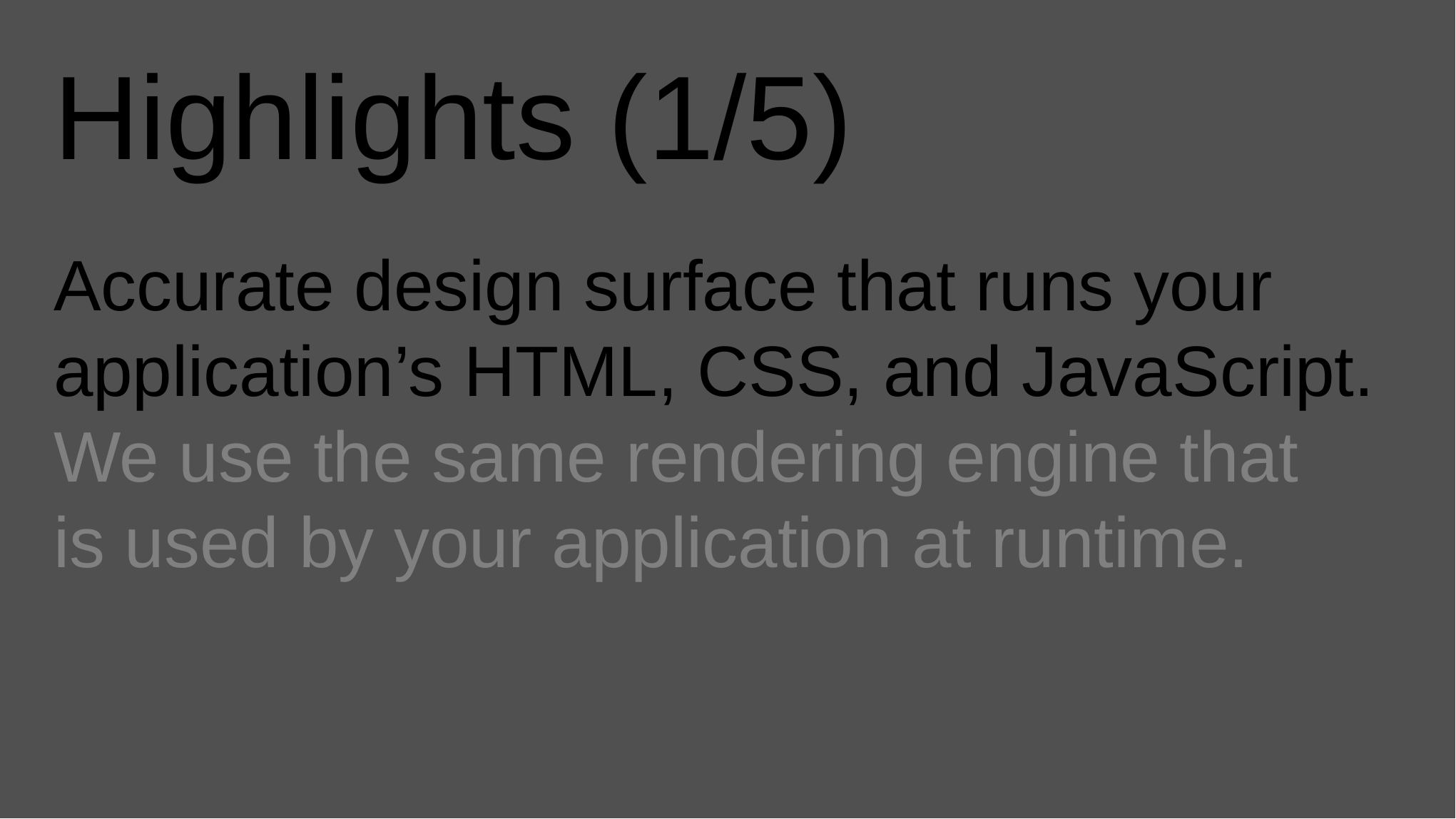

# Highlights (1/5)
Accurate design surface that runs your application’s HTML, CSS, and JavaScript.
We use the same rendering engine that
is used by your application at runtime.